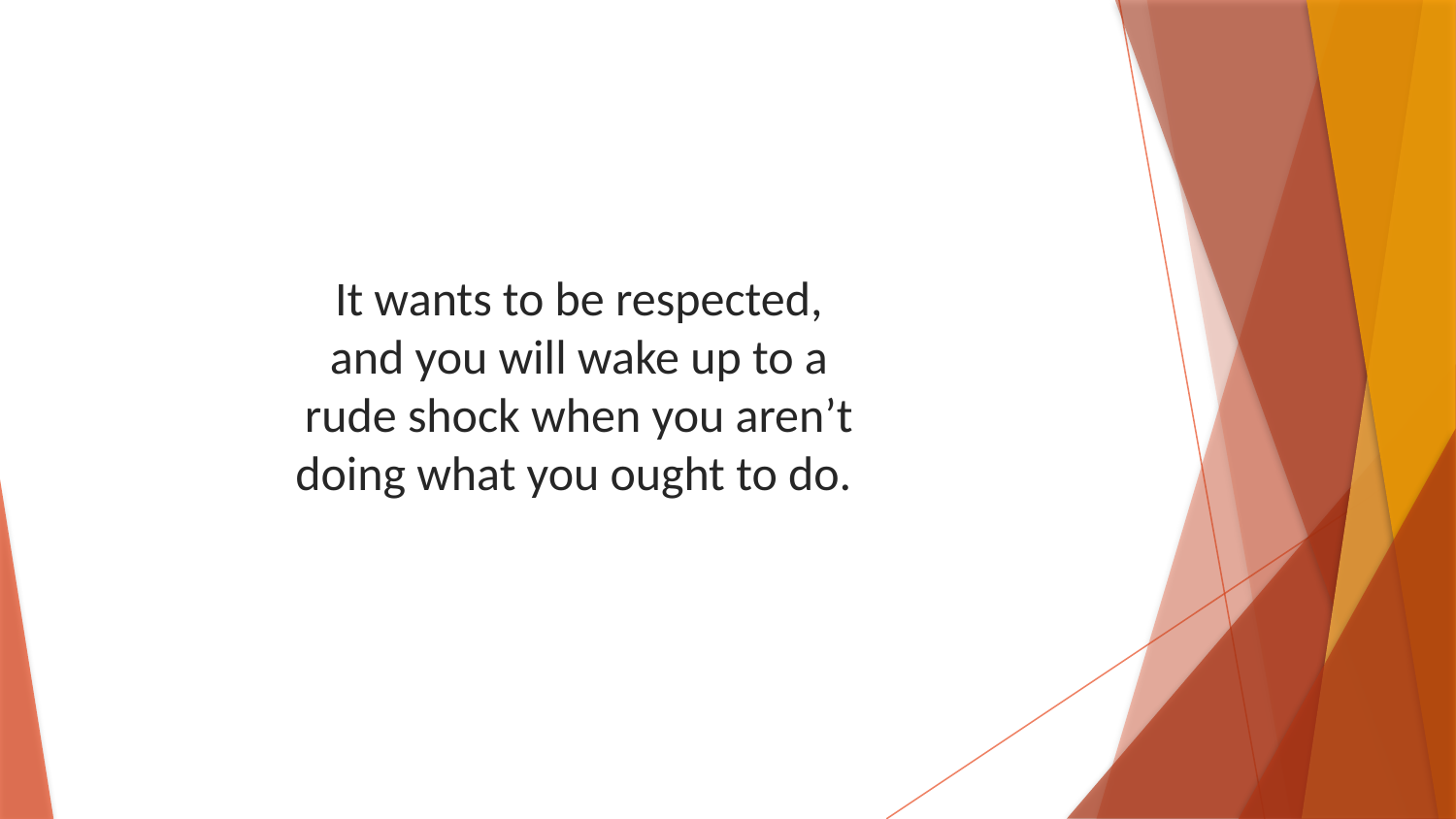

It wants to be respected, and you will wake up to a rude shock when you aren’t doing what you ought to do.